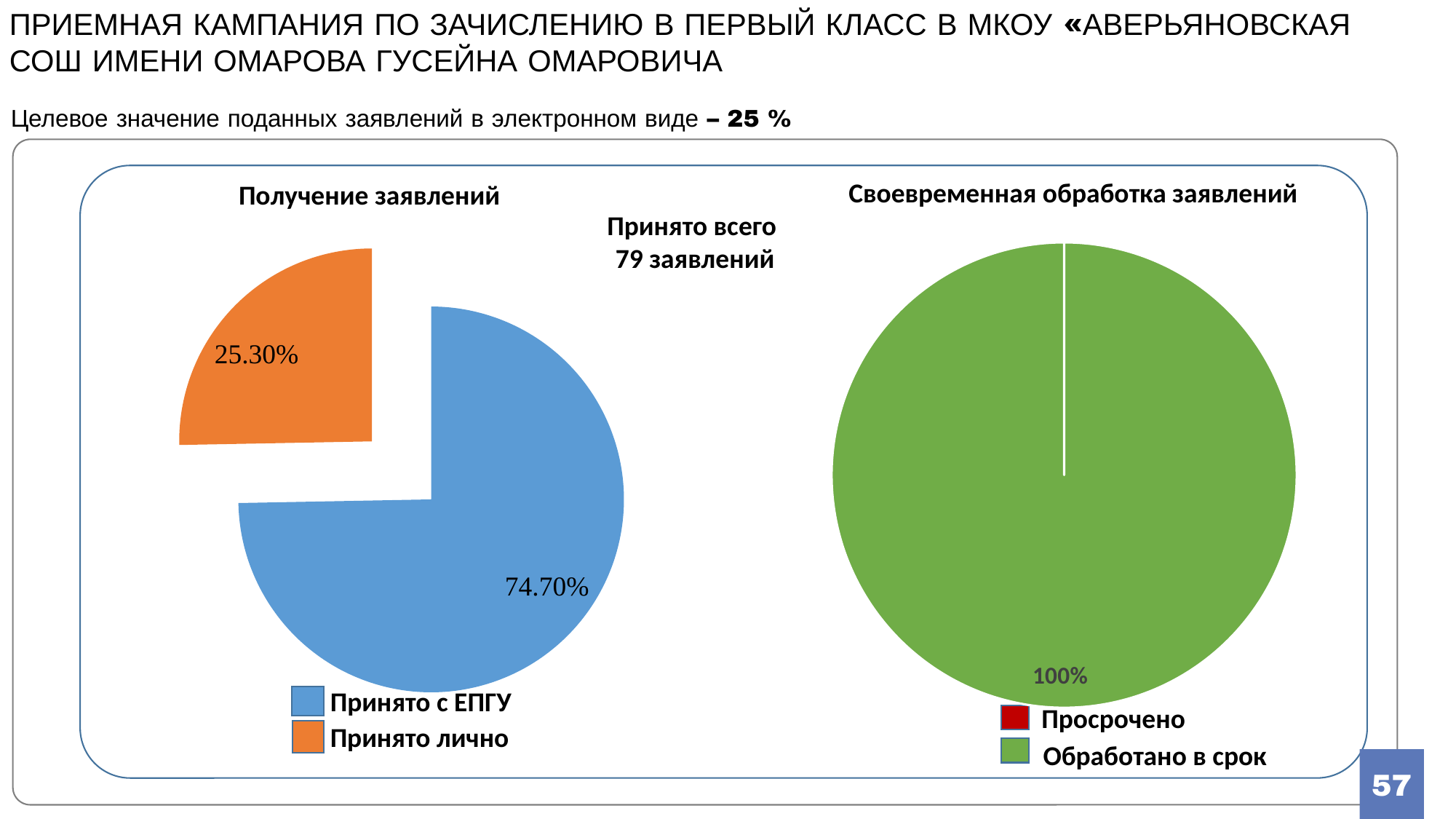

ПРИЕМНАЯ КАМПАНИЯ ПО ЗАЧИСЛЕНИЮ В ПЕРВЫЙ КЛАСС В МКОУ «АВЕРЬЯНОВСКАЯ СОШ ИМЕНИ ОМАРОВА ГУСЕЙНА ОМАРОВИЧА
Целевое значение поданных заявлений в электронном виде – 25 %

Своевременная обработка заявлений
Получение заявлений
Принято всего
79 заявлений

[unsupported chart]

### Chart

| Category | Продажи |
|---|---|
| Активных | 11.0 |
| Неактивных | 0.0 |
25,3%
Принято с ЕПГУ

Просрочено

Принято лично

Обработано в срок

57